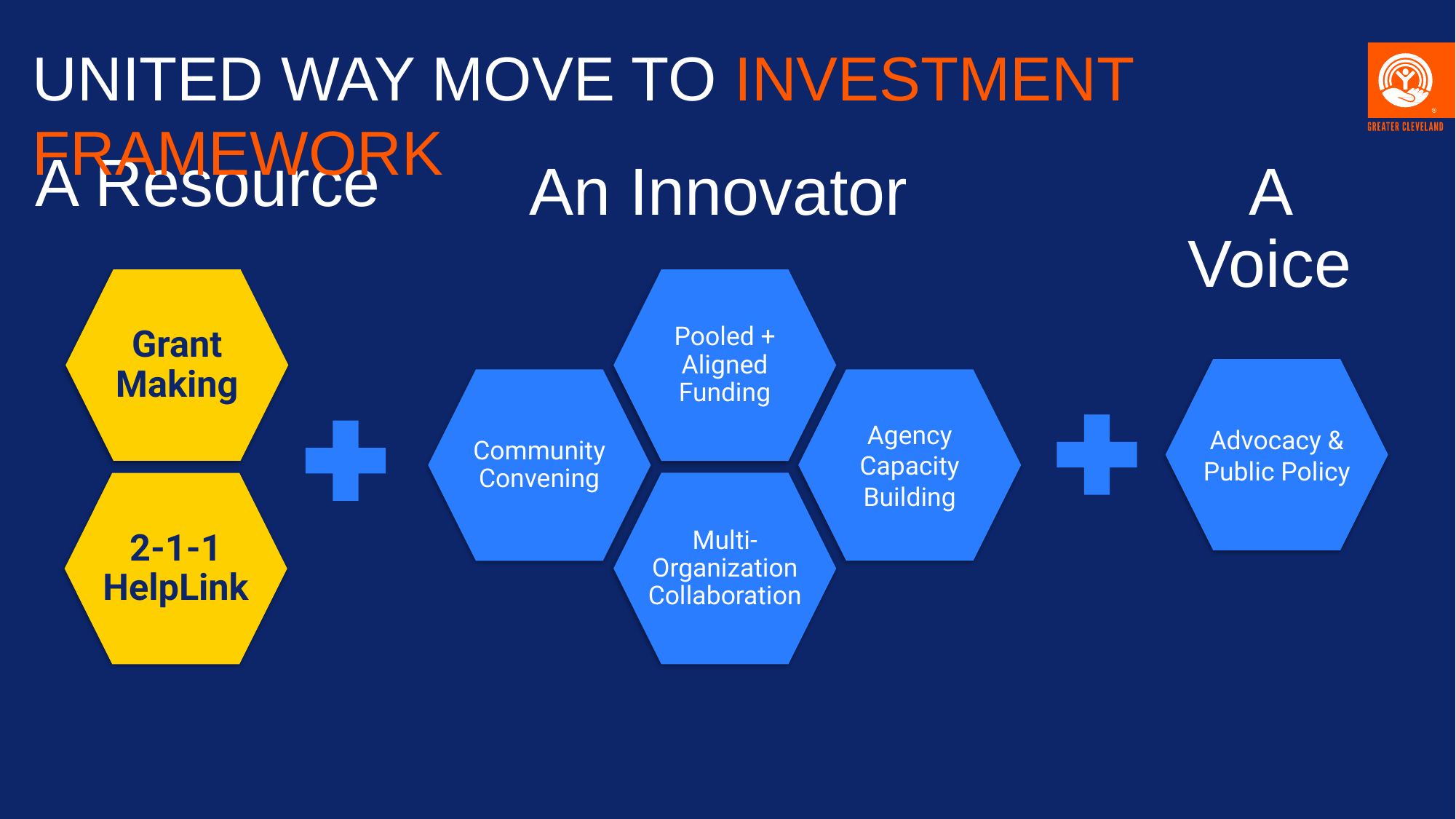

# United way Move to Investment Framework
A Resource
An Innovator
A Voice
Grant Making
Pooled + Aligned Funding

Advocacy & Public Policy
Agency Capacity Building
Community Convening

Multi-Organization Collaboration
2-1-1 HelpLink